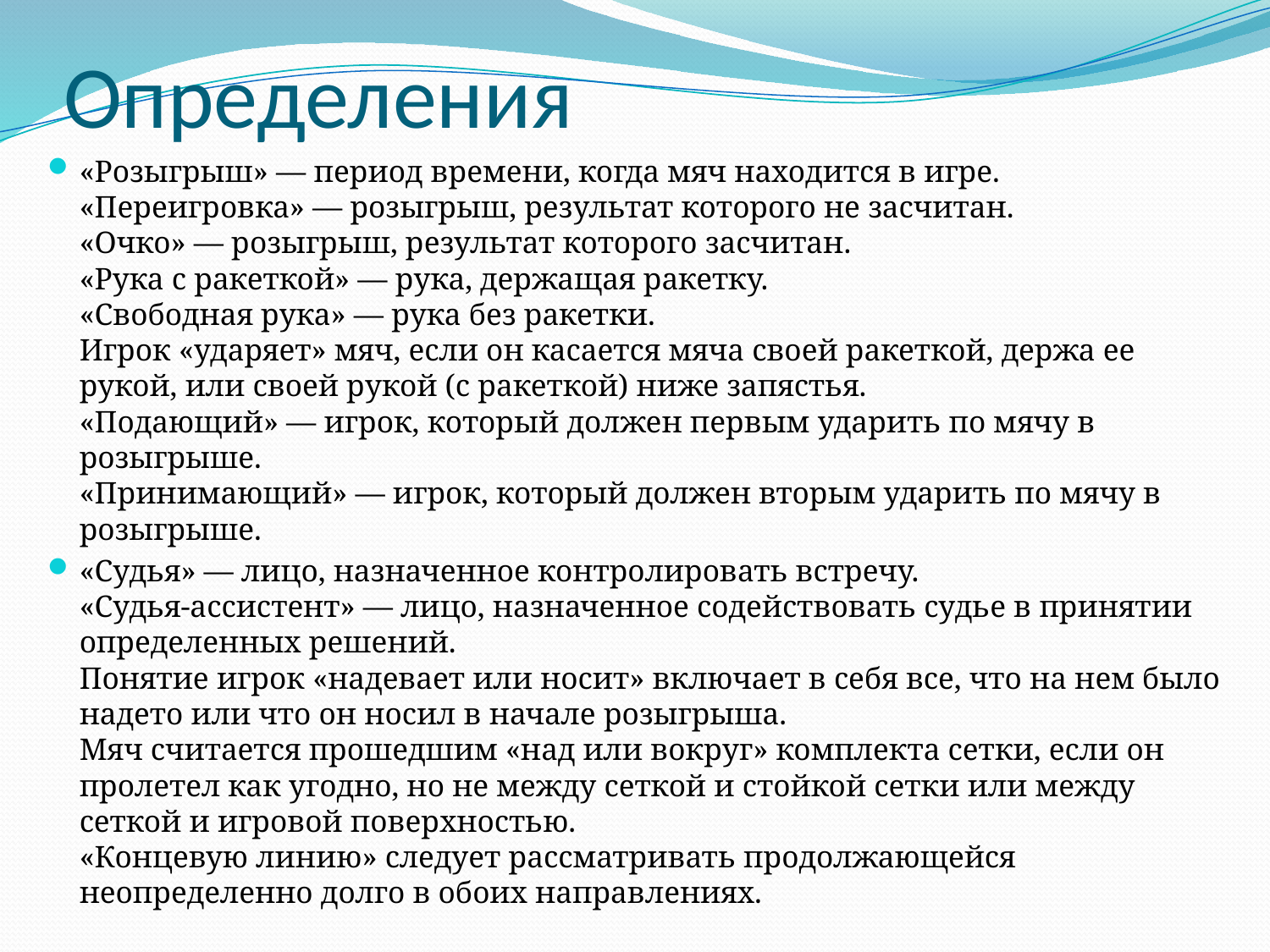

# Определения
«Розыгрыш» — период времени, когда мяч находится в игре.
«Переигровка» — розыгрыш, результат которого не засчитан.
«Очко» — розыгрыш, результат которого засчитан.
«Рука с ракеткой» — рука, держащая ракетку.
«Свободная рука» — рука без ракетки.
Игрок «ударяет» мяч, если он касается мяча своей ракеткой, держа ее рукой, или своей рукой (с ракеткой) ниже запястья.
«Подающий» — игрок, который должен первым ударить по мячу в розыгрыше.
«Принимающий» — игрок, который должен вторым ударить по мячу в розыгрыше.
«Судья» — лицо, назначенное контролировать встречу.
«Судья-ассистент» — лицо, назначенное содействовать судье в принятии определенных решений.
Понятие игрок «надевает или носит» включает в себя все, что на нем было надето или что он носил в начале розыгрыша.
Мяч считается прошедшим «над или вокруг» комплекта сетки, если он пролетел как угодно, но не между сеткой и стойкой сетки или между сеткой и игровой поверхностью.
«Концевую линию» следует рассматривать продолжающейся неопределенно долго в обоих направлениях.